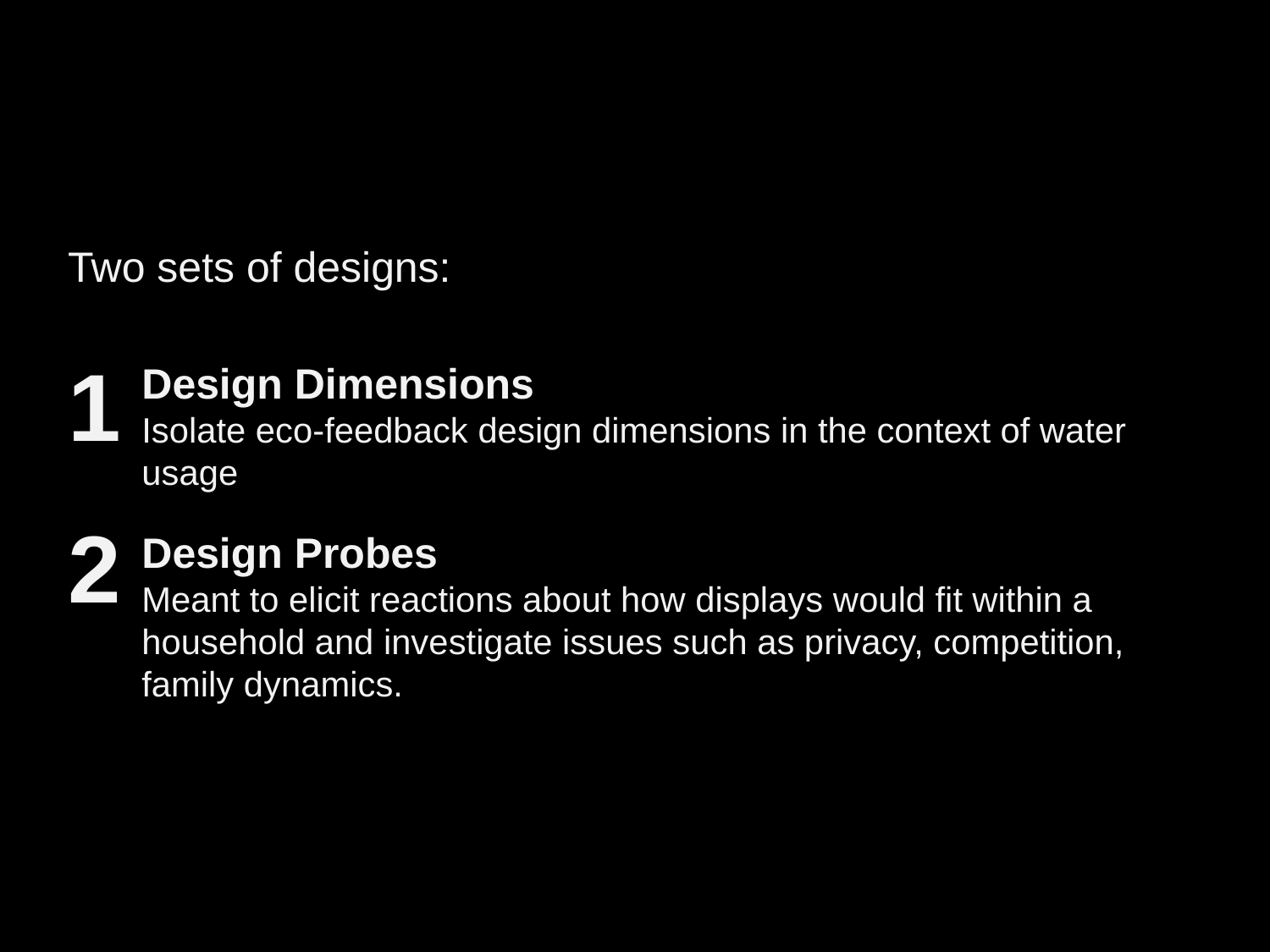

Two sets of designs:
1
Design Dimensions
Isolate eco-feedback design dimensions in the context of water usage
2
Design Probes
Meant to elicit reactions about how displays would fit within a household and investigate issues such as privacy, competition, family dynamics.